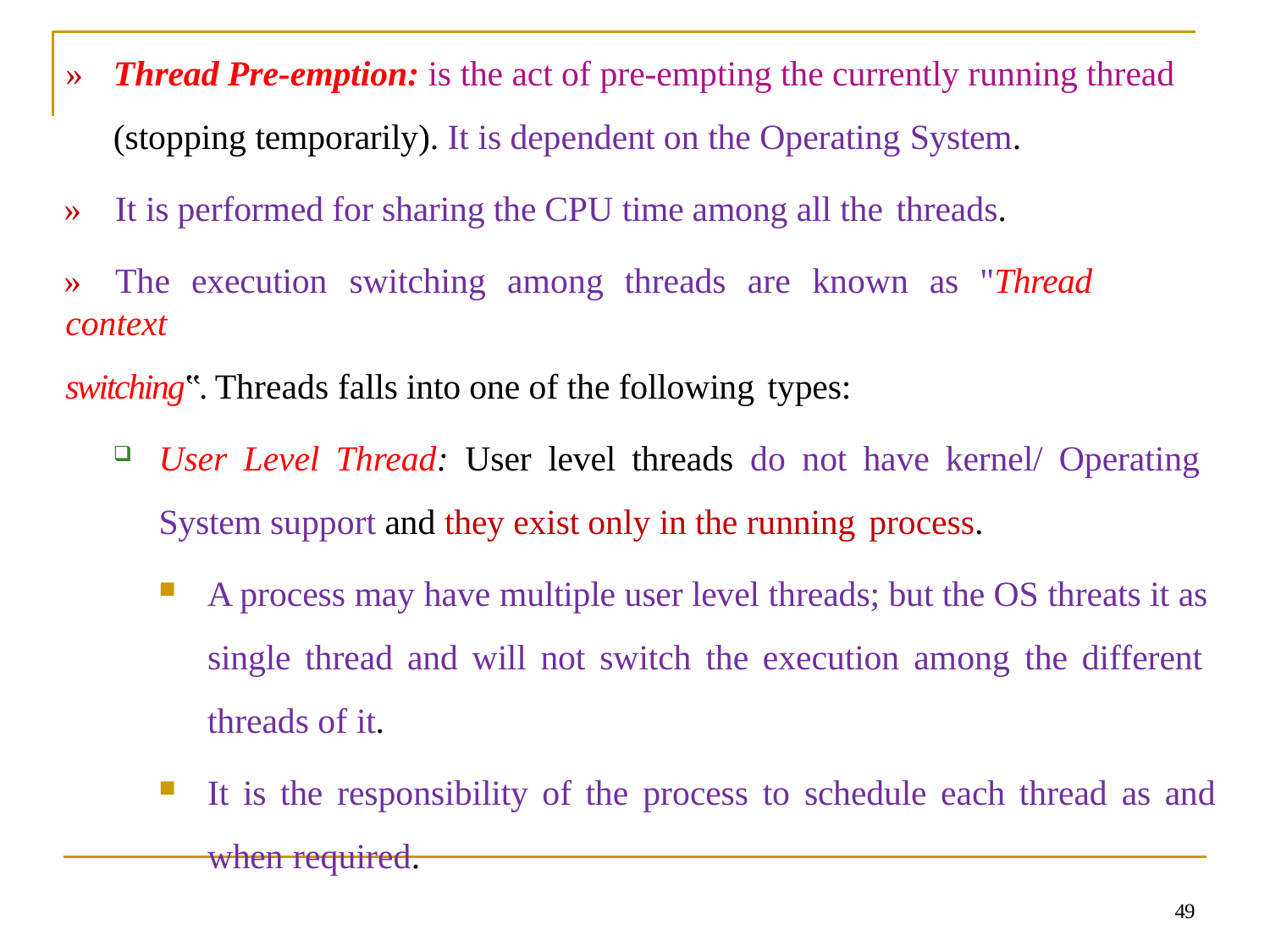

»	Thread Pre-emption: is the act of pre-empting the currently running thread  (stopping temporarily). It is dependent on the Operating System.
»	It is performed for sharing the CPU time among all the threads.
»	The	execution	switching	among	threads	are	known	as	"Thread	context
switching‟. Threads falls into one of the following types:
User Level Thread: User level threads do not have kernel/ Operating  System support and they exist only in the running process.
A process may have multiple user level threads; but the OS threats it as  single thread and will not switch the execution among the different  threads of it.
It is the responsibility of the process to schedule each thread as and
when required.
49